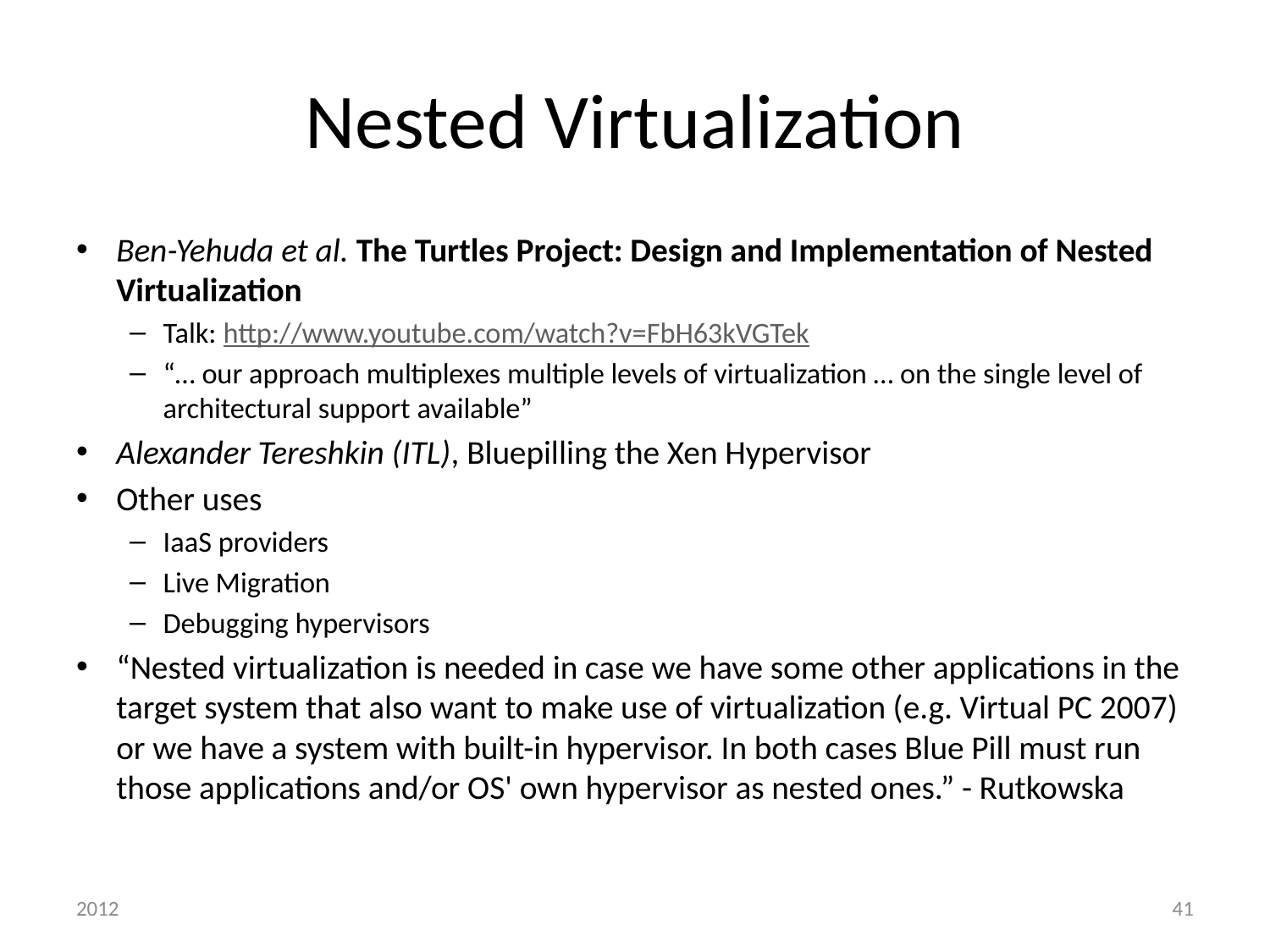

# Nested Virtualization
Ben-Yehuda et al. The Turtles Project: Design and Implementation of Nested Virtualization
Talk: http://www.youtube.com/watch?v=FbH63kVGTek
“… our approach multiplexes multiple levels of virtualization … on the single level of architectural support available”
Alexander Tereshkin (ITL), Bluepilling the Xen Hypervisor
Other uses
IaaS providers
Live Migration
Debugging hypervisors
“Nested virtualization is needed in case we have some other applications in the target system that also want to make use of virtualization (e.g. Virtual PC 2007) or we have a system with built-in hypervisor. In both cases Blue Pill must run those applications and/or OS' own hypervisor as nested ones.” - Rutkowska

2012

41